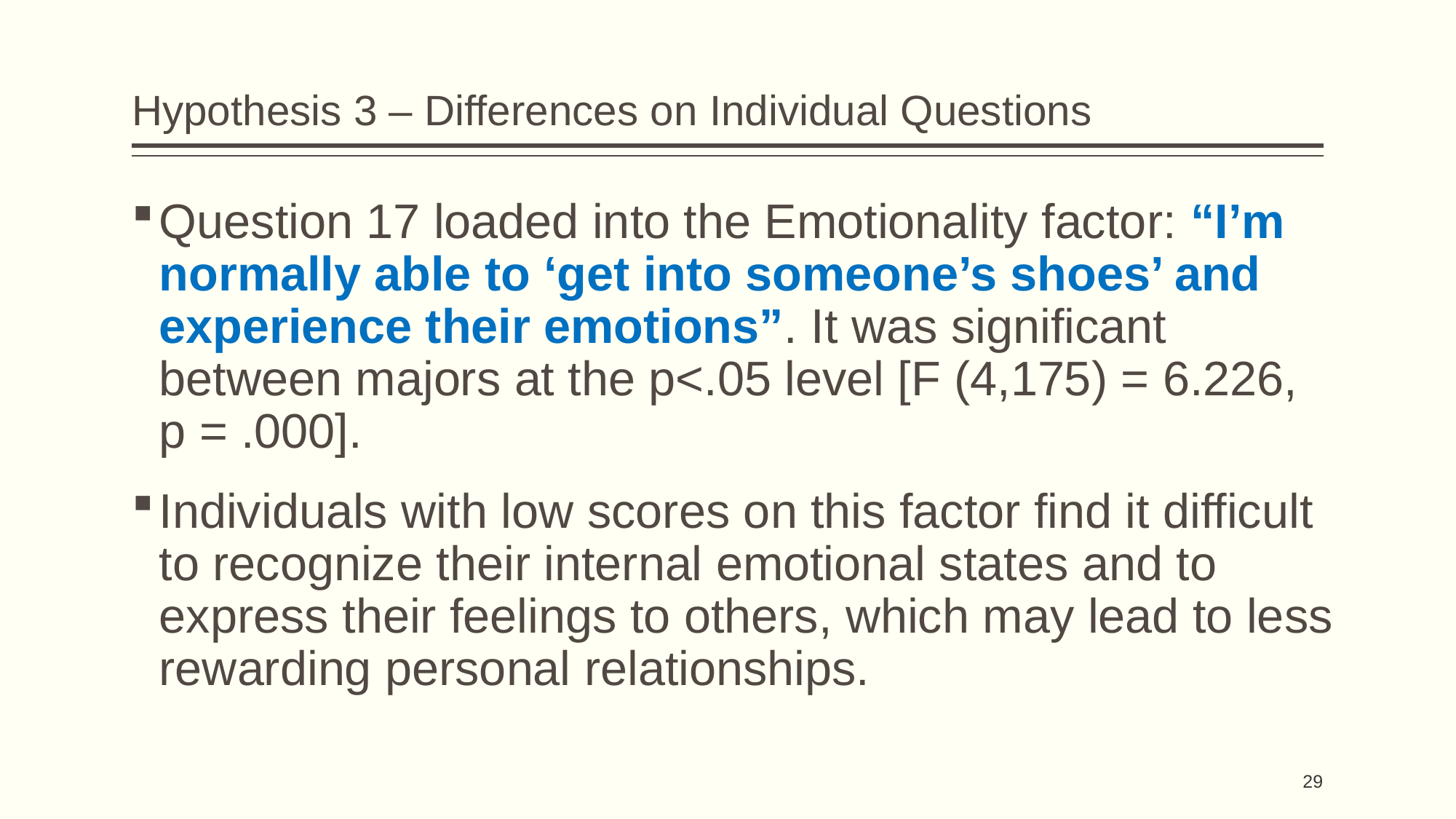

# Hypothesis 3 – Differences on Individual Questions
Question 17 loaded into the Emotionality factor: “I’m normally able to ‘get into someone’s shoes’ and experience their emotions”. It was significant between majors at the p<.05 level [F (4,175) = 6.226, p = .000].
Individuals with low scores on this factor find it difficult to recognize their internal emotional states and to express their feelings to others, which may lead to less rewarding personal relationships.
29